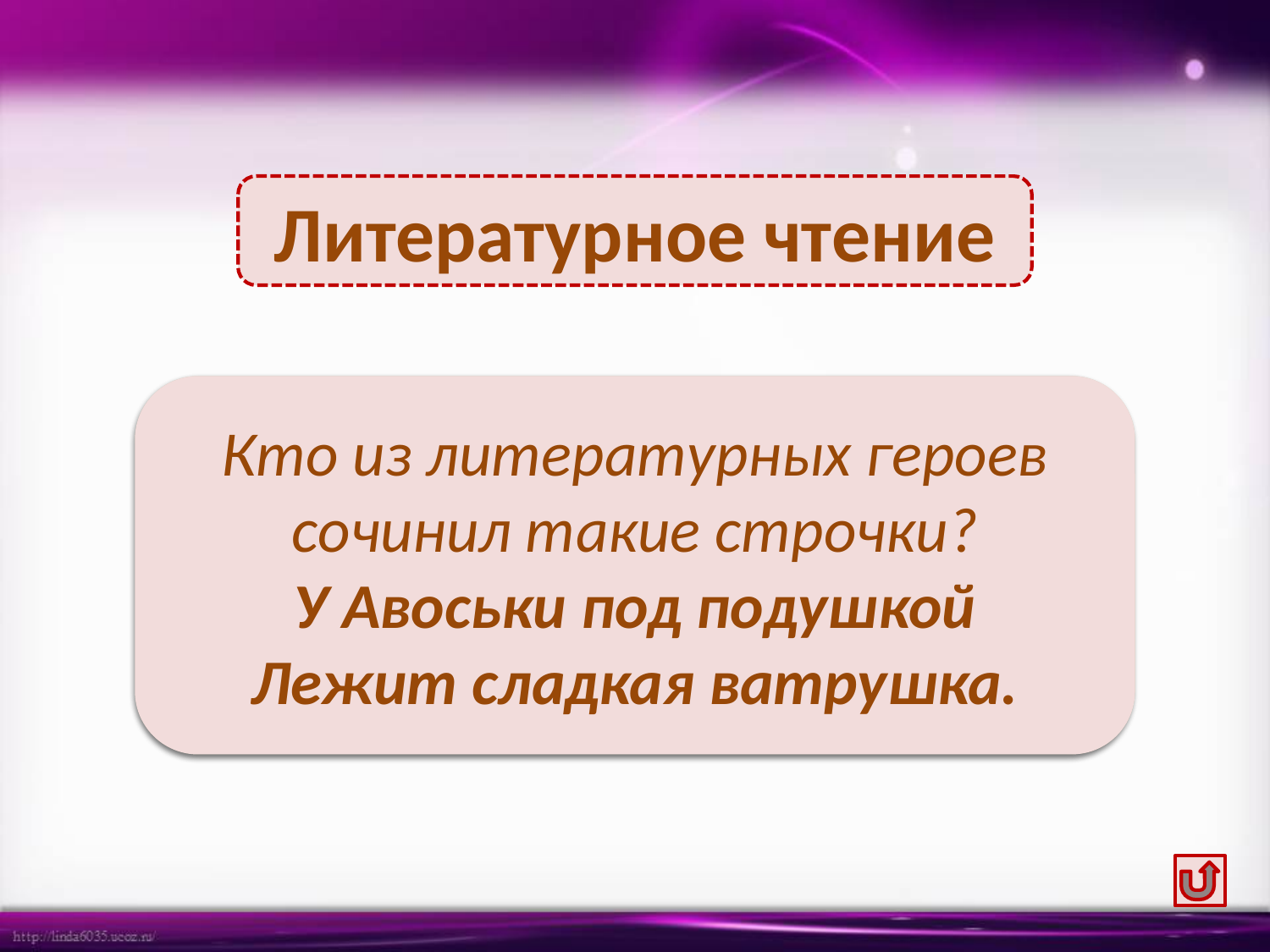

Литературное чтение
Незнайка
Кто из литературных героев сочинил такие строчки?
У Авоськи под подушкой
Лежит сладкая ватрушка.